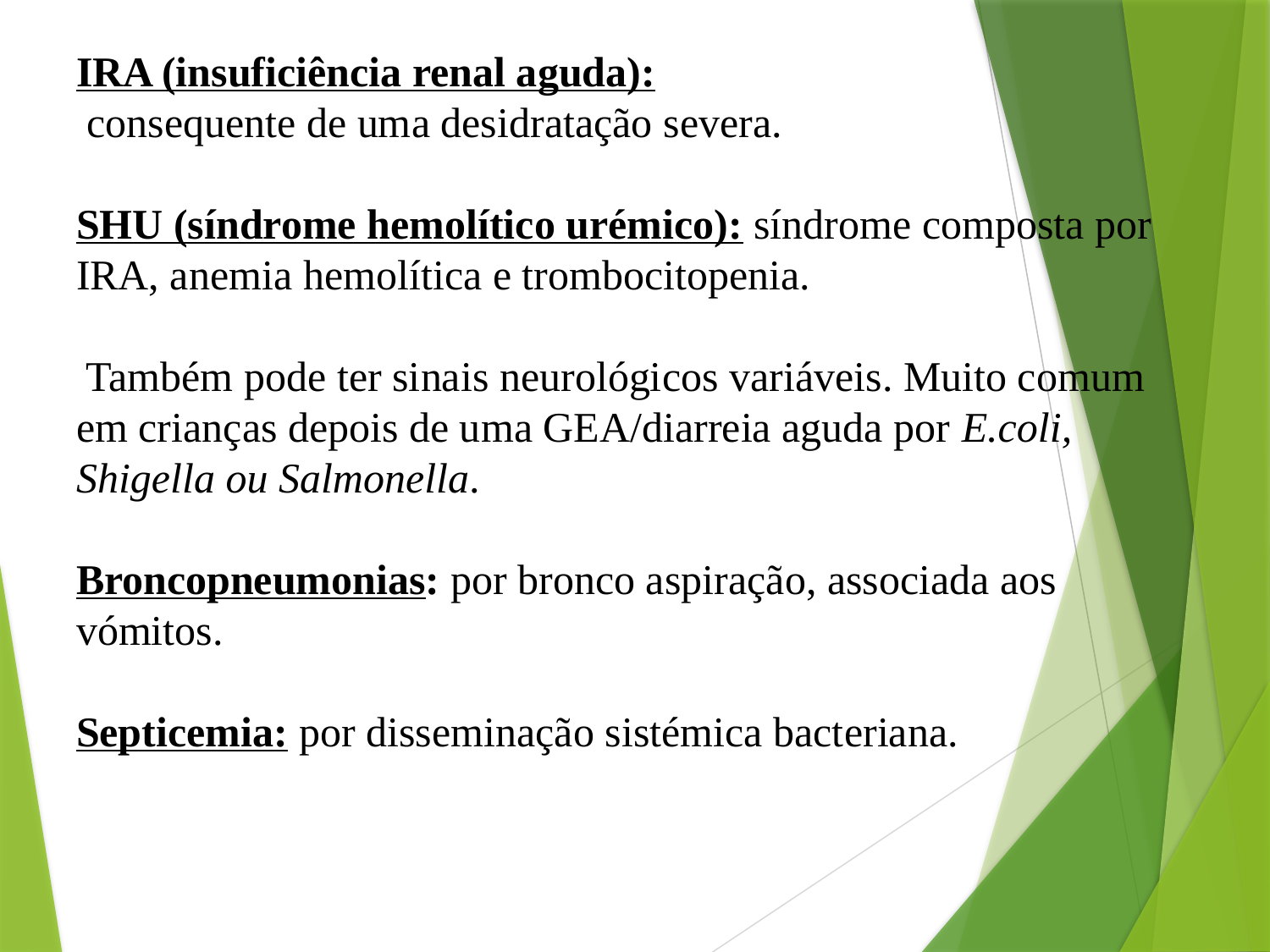

# IRA (insuficiência renal aguda): consequente de uma desidratação severa. SHU (síndrome hemolítico urémico): síndrome composta por IRA, anemia hemolítica e trombocitopenia. Também pode ter sinais neurológicos variáveis. Muito comum em crianças depois de uma GEA/diarreia aguda por E.coli, Shigella ou Salmonella. Broncopneumonias: por bronco aspiração, associada aos vómitos. Septicemia: por disseminação sistémica bacteriana.